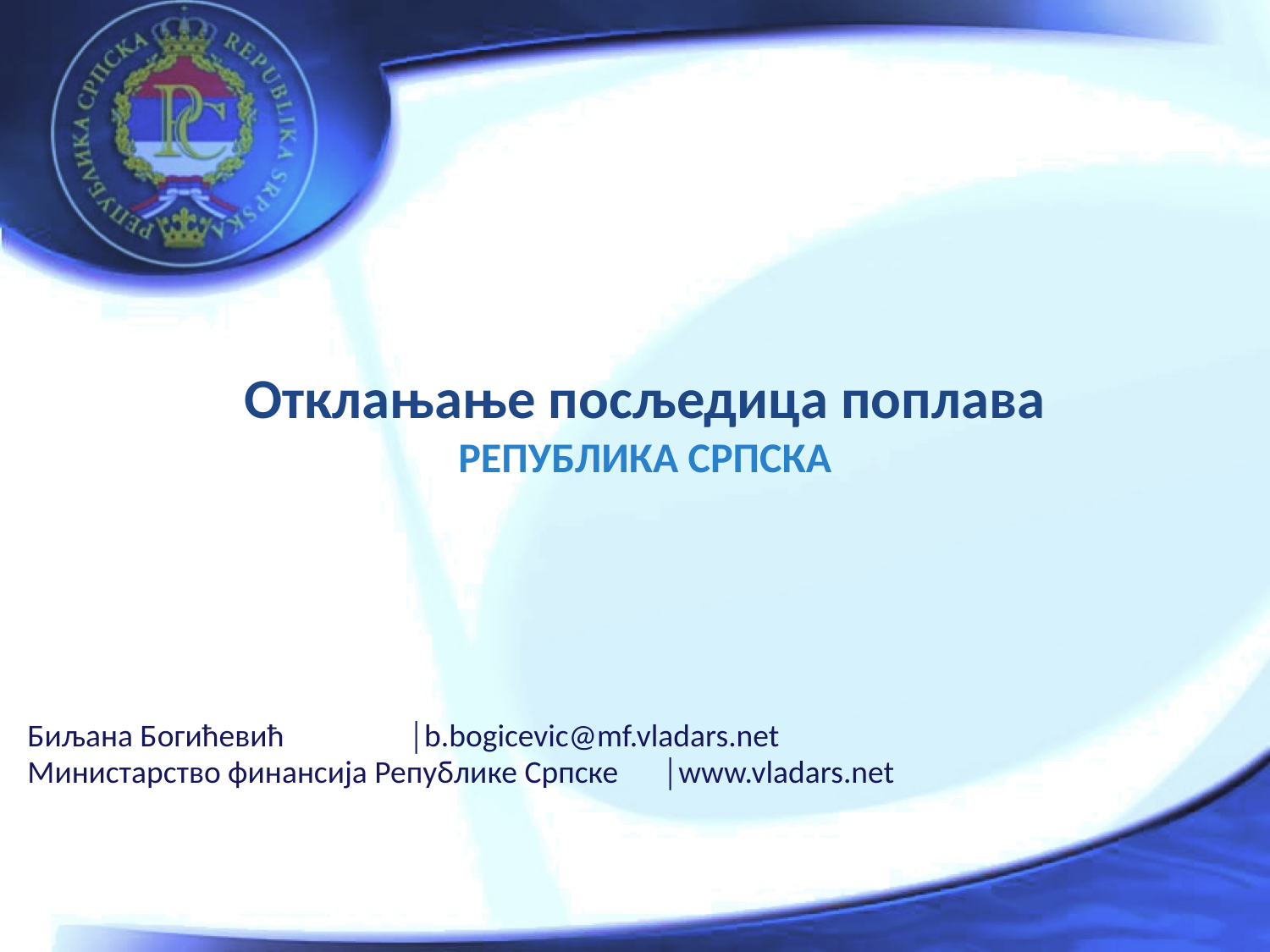

# Отклањање посљедица поплава РЕПУБЛИКА СРПСКА
Биљана Богићевић	│b.bogicevic@mf.vladars.net
Министарство финансија Републике Српске	│www.vladars.net